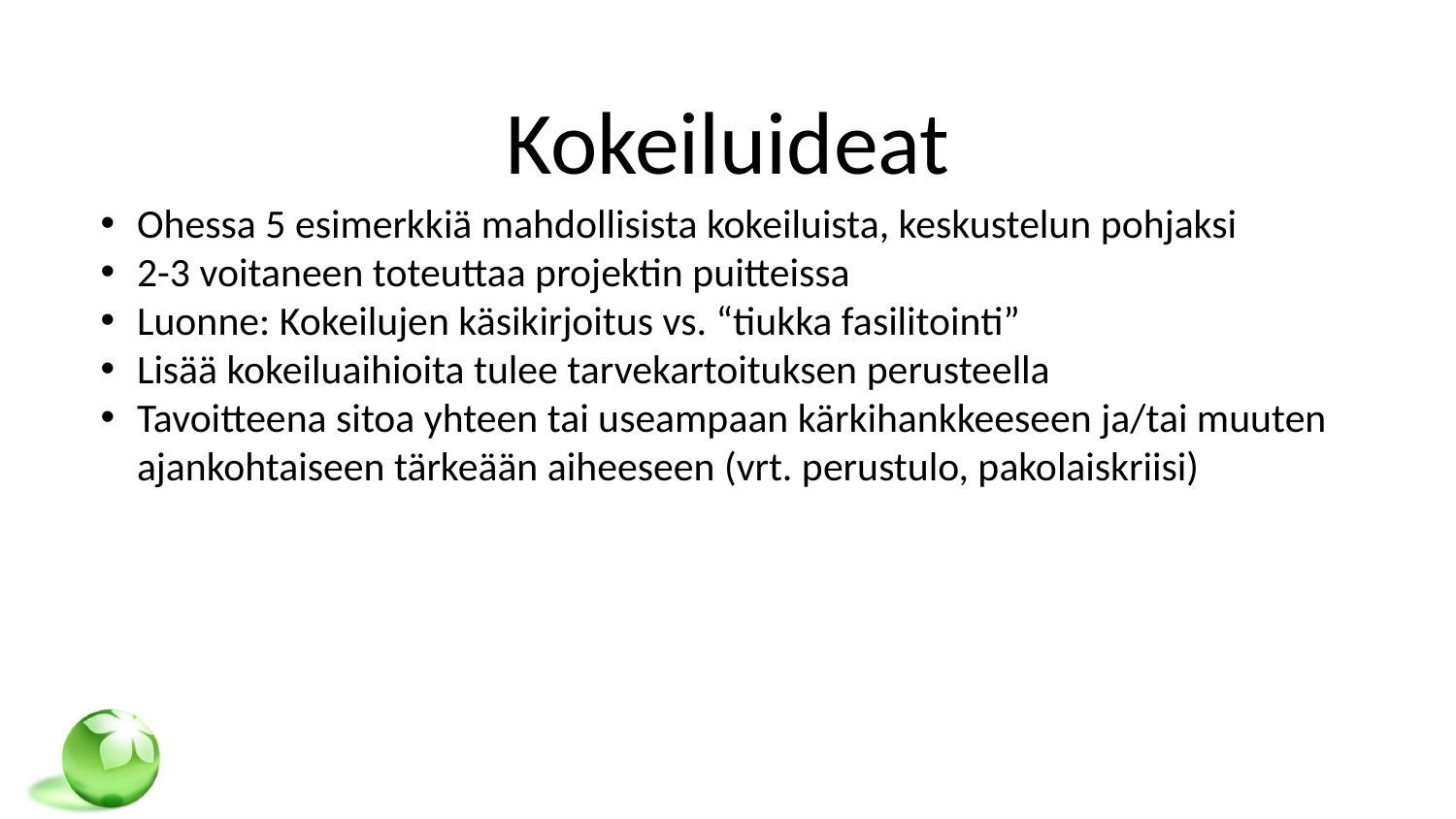

# Kokeiluideat
Ohessa 5 esimerkkiä mahdollisista kokeiluista, keskustelun pohjaksi
2-3 voitaneen toteuttaa projektin puitteissa
Luonne: Kokeilujen käsikirjoitus vs. “tiukka fasilitointi”
Lisää kokeiluaihioita tulee tarvekartoituksen perusteella
Tavoitteena sitoa yhteen tai useampaan kärkihankkeeseen ja/tai muuten ajankohtaiseen tärkeään aiheeseen (vrt. perustulo, pakolaiskriisi)